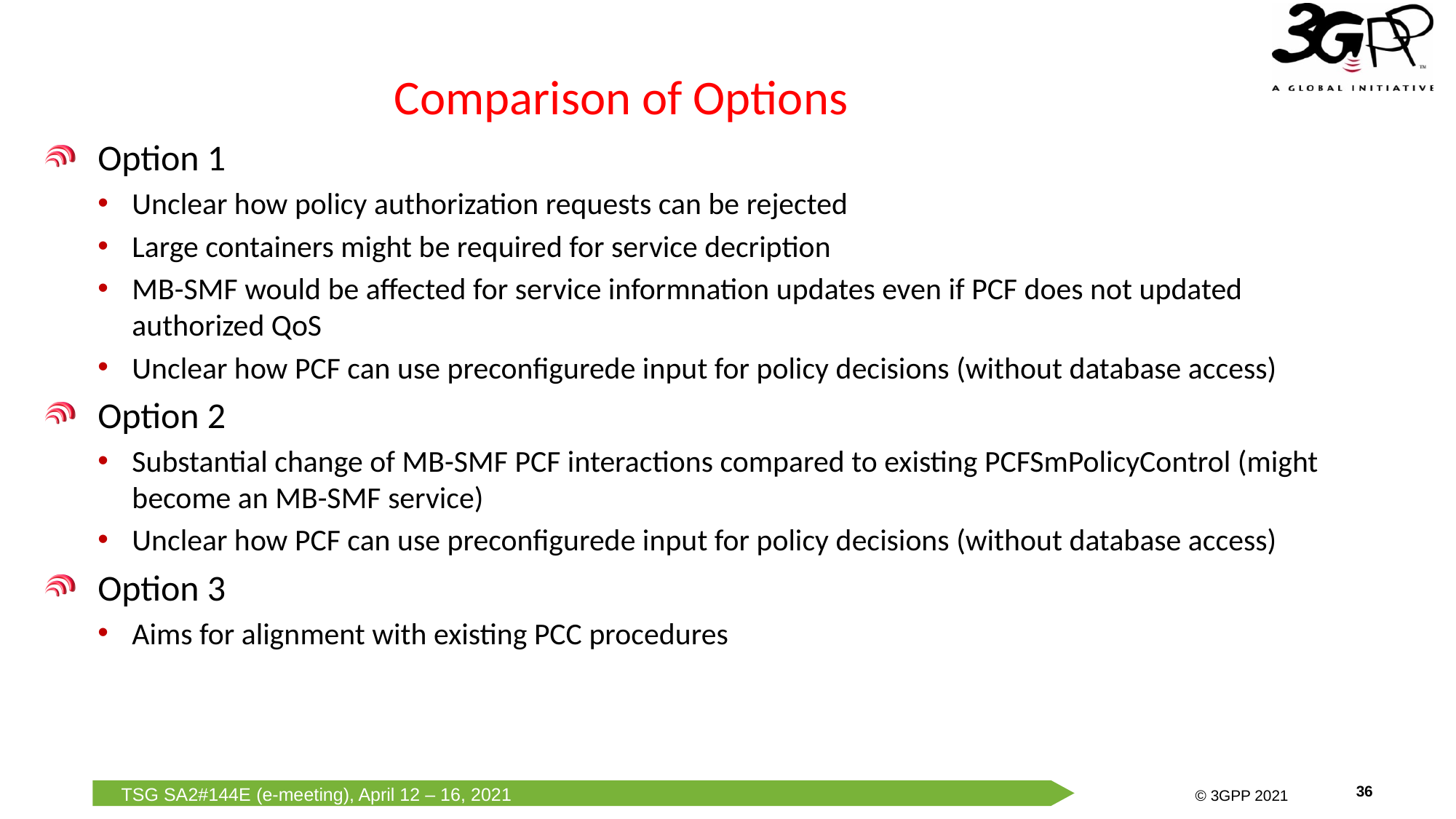

# Comparison of Options
Option 1
Unclear how policy authorization requests can be rejected
Large containers might be required for service decription
MB-SMF would be affected for service informnation updates even if PCF does not updated authorized QoS
Unclear how PCF can use preconfigurede input for policy decisions (without database access)
Option 2
Substantial change of MB-SMF PCF interactions compared to existing PCFSmPolicyControl (might become an MB-SMF service)
Unclear how PCF can use preconfigurede input for policy decisions (without database access)
Option 3
Aims for alignment with existing PCC procedures